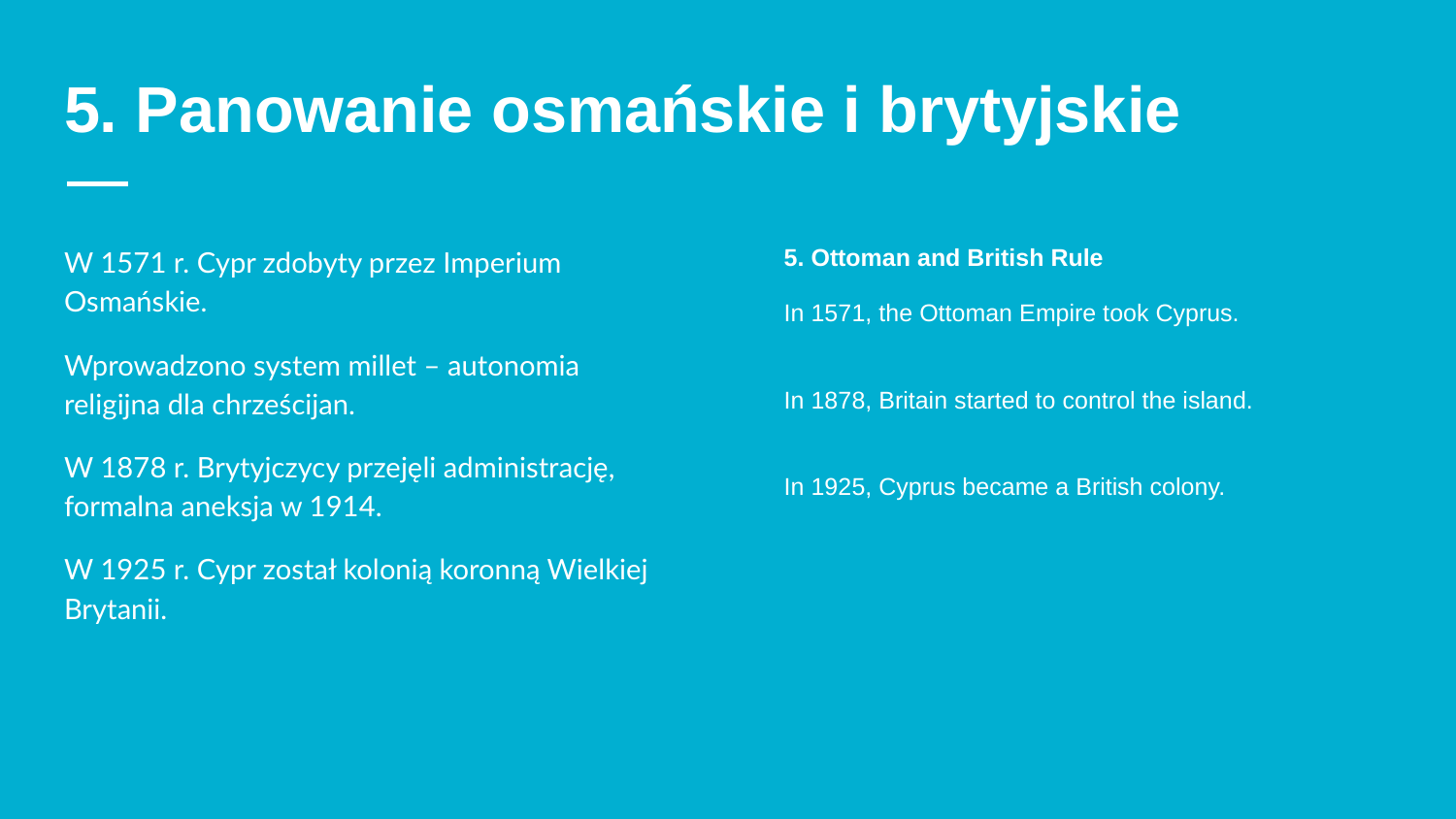

# 5. Panowanie osmańskie i brytyjskie
W 1571 r. Cypr zdobyty przez Imperium Osmańskie.
Wprowadzono system millet – autonomia religijna dla chrześcijan.
W 1878 r. Brytyjczycy przejęli administrację, formalna aneksja w 1914.
W 1925 r. Cypr został kolonią koronną Wielkiej Brytanii.

5. Ottoman and British Rule
In 1571, the Ottoman Empire took Cyprus.
In 1878, Britain started to control the island.
In 1925, Cyprus became a British colony.